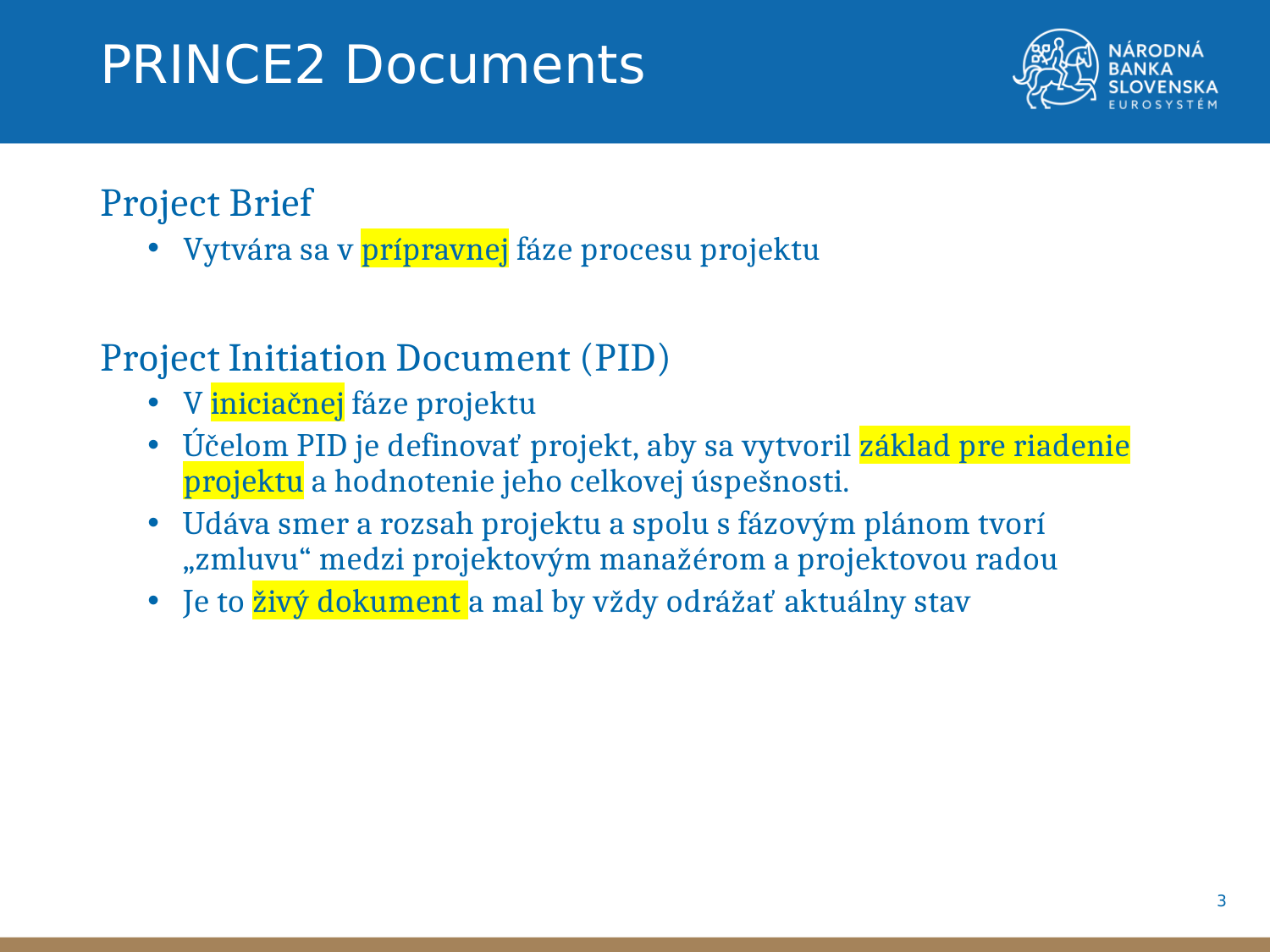

PRINCE2 Documents
Project Brief
Vytvára sa v prípravnej fáze procesu projektu

Project Initiation Document (PID)
V iniciačnej fáze projektu
Účelom PID je definovať projekt, aby sa vytvoril základ pre riadenie projektu a hodnotenie jeho celkovej úspešnosti.
Udáva smer a rozsah projektu a spolu s fázovým plánom tvorí „zmluvu“ medzi projektovým manažérom a projektovou radou
Je to živý dokument a mal by vždy odrážať aktuálny stav
3